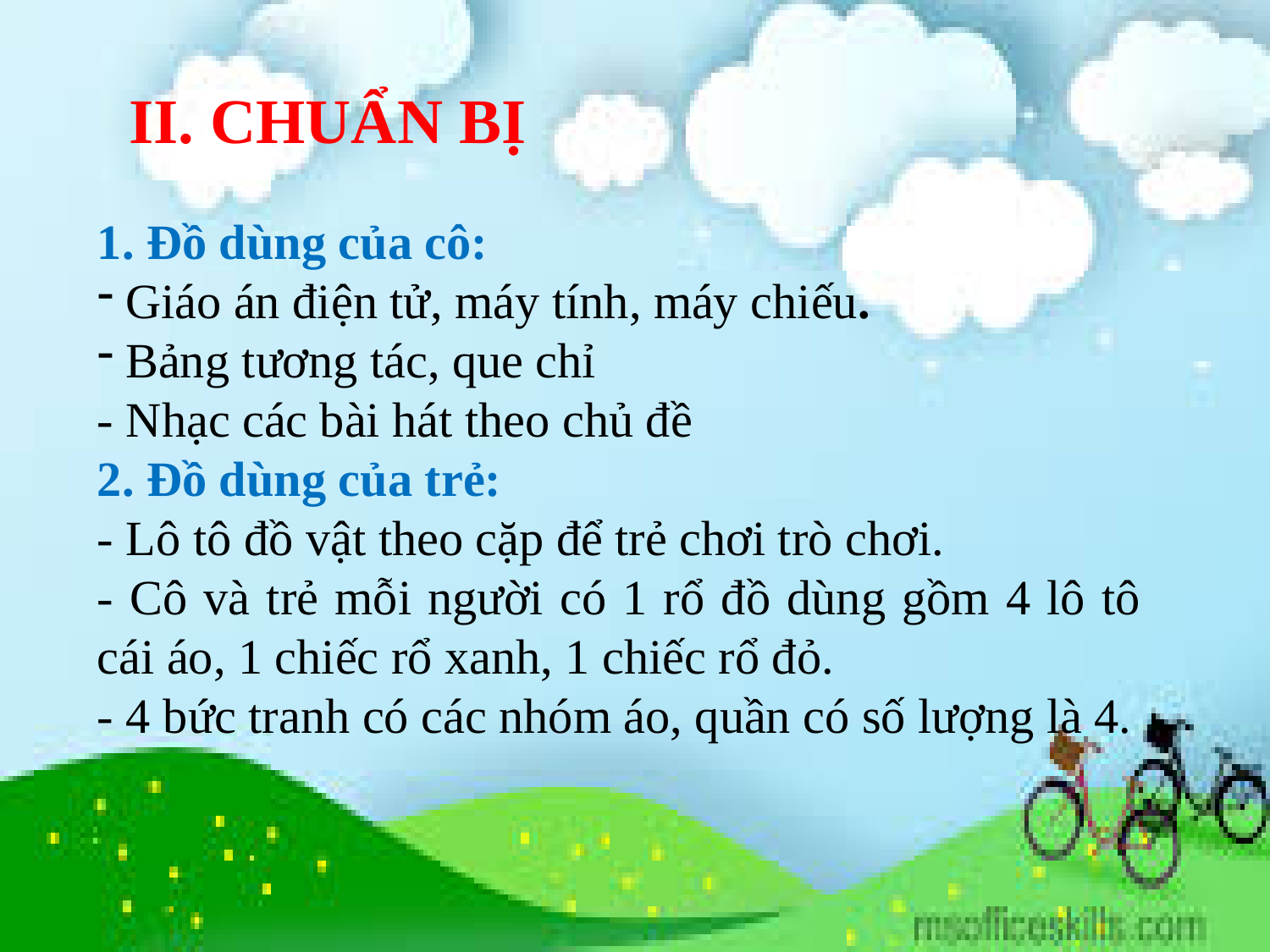

II. CHUẨN BỊ
1. Đồ dùng của cô:
 Giáo án điện tử, máy tính, máy chiếu.
 Bảng tương tác, que chỉ
- Nhạc các bài hát theo chủ đề
2. Đồ dùng của trẻ:
- Lô tô đồ vật theo cặp để trẻ chơi trò chơi.
- Cô và trẻ mỗi người có 1 rổ đồ dùng gồm 4 lô tô cái áo, 1 chiếc rổ xanh, 1 chiếc rổ đỏ.
- 4 bức tranh có các nhóm áo, quần có số lượng là 4.